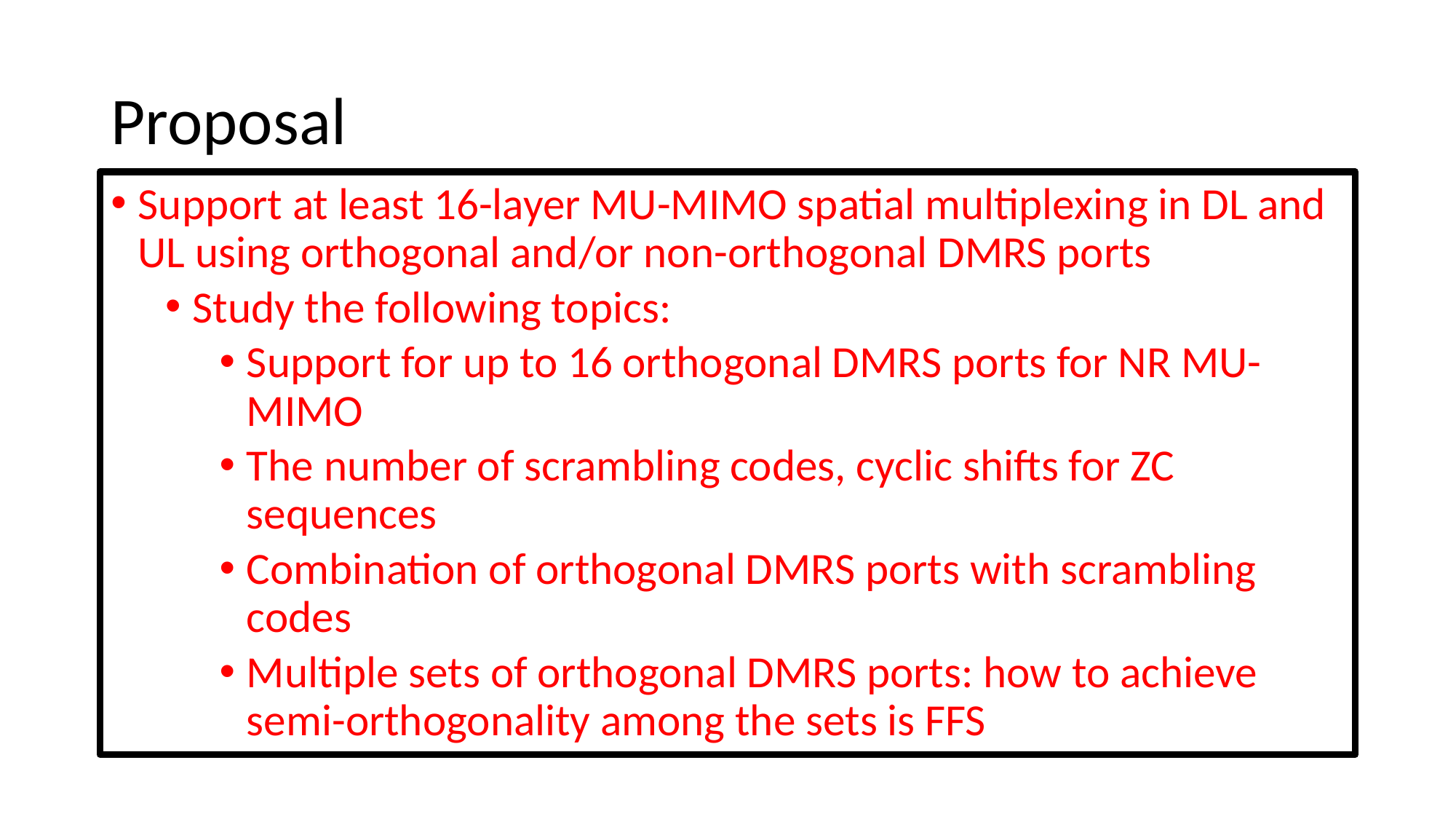

# Proposal
Support at least 16-layer MU-MIMO spatial multiplexing in DL and UL using orthogonal and/or non-orthogonal DMRS ports
Study the following topics:
Support for up to 16 orthogonal DMRS ports for NR MU-MIMO
The number of scrambling codes, cyclic shifts for ZC sequences
Combination of orthogonal DMRS ports with scrambling codes
Multiple sets of orthogonal DMRS ports: how to achieve semi-orthogonality among the sets is FFS